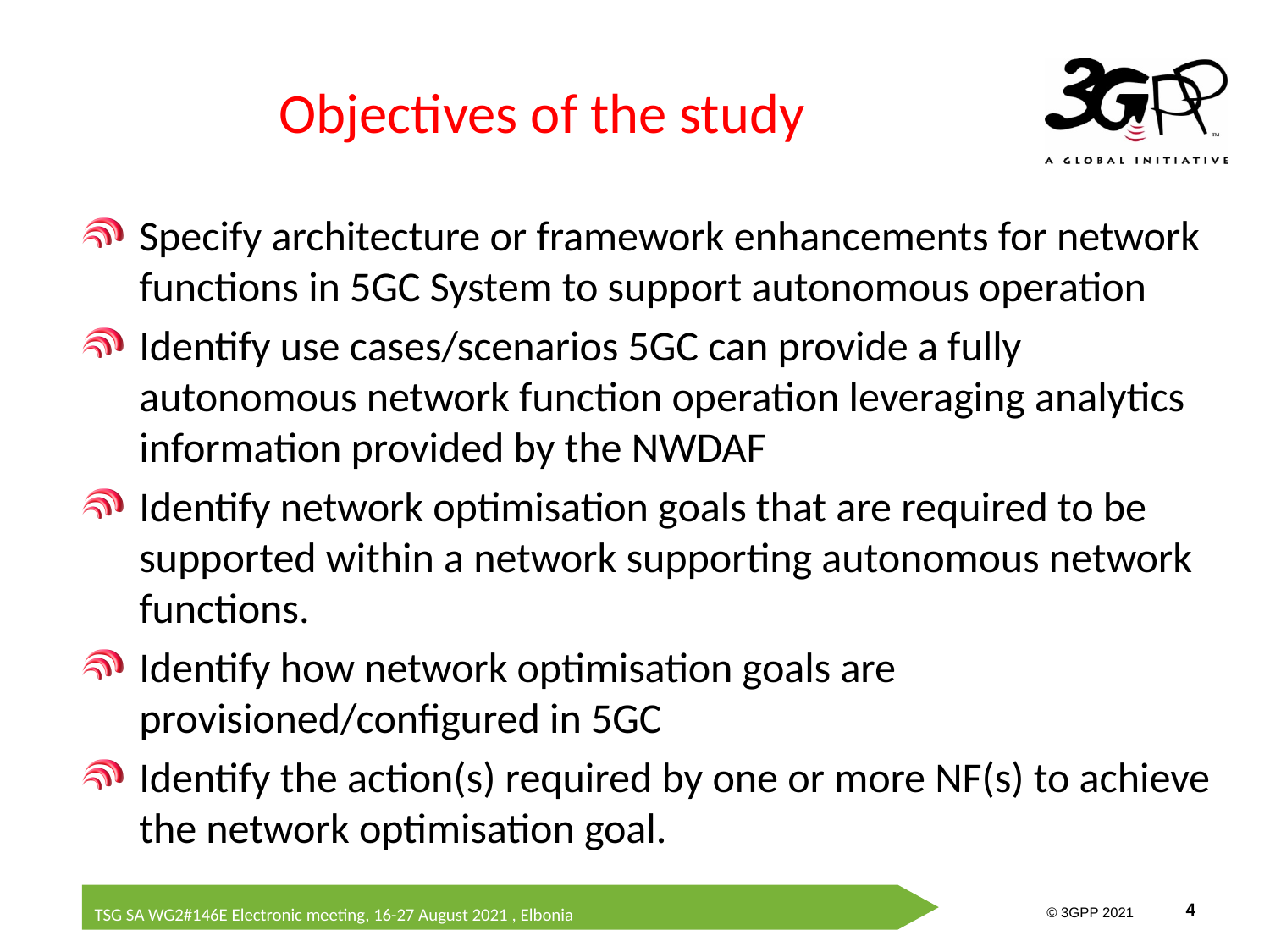

# Objectives of the study
Specify architecture or framework enhancements for network functions in 5GC System to support autonomous operation
Identify use cases/scenarios 5GC can provide a fully autonomous network function operation leveraging analytics information provided by the NWDAF
Identify network optimisation goals that are required to be supported within a network supporting autonomous network functions.
Identify how network optimisation goals are provisioned/configured in 5GC
Identify the action(s) required by one or more NF(s) to achieve the network optimisation goal.